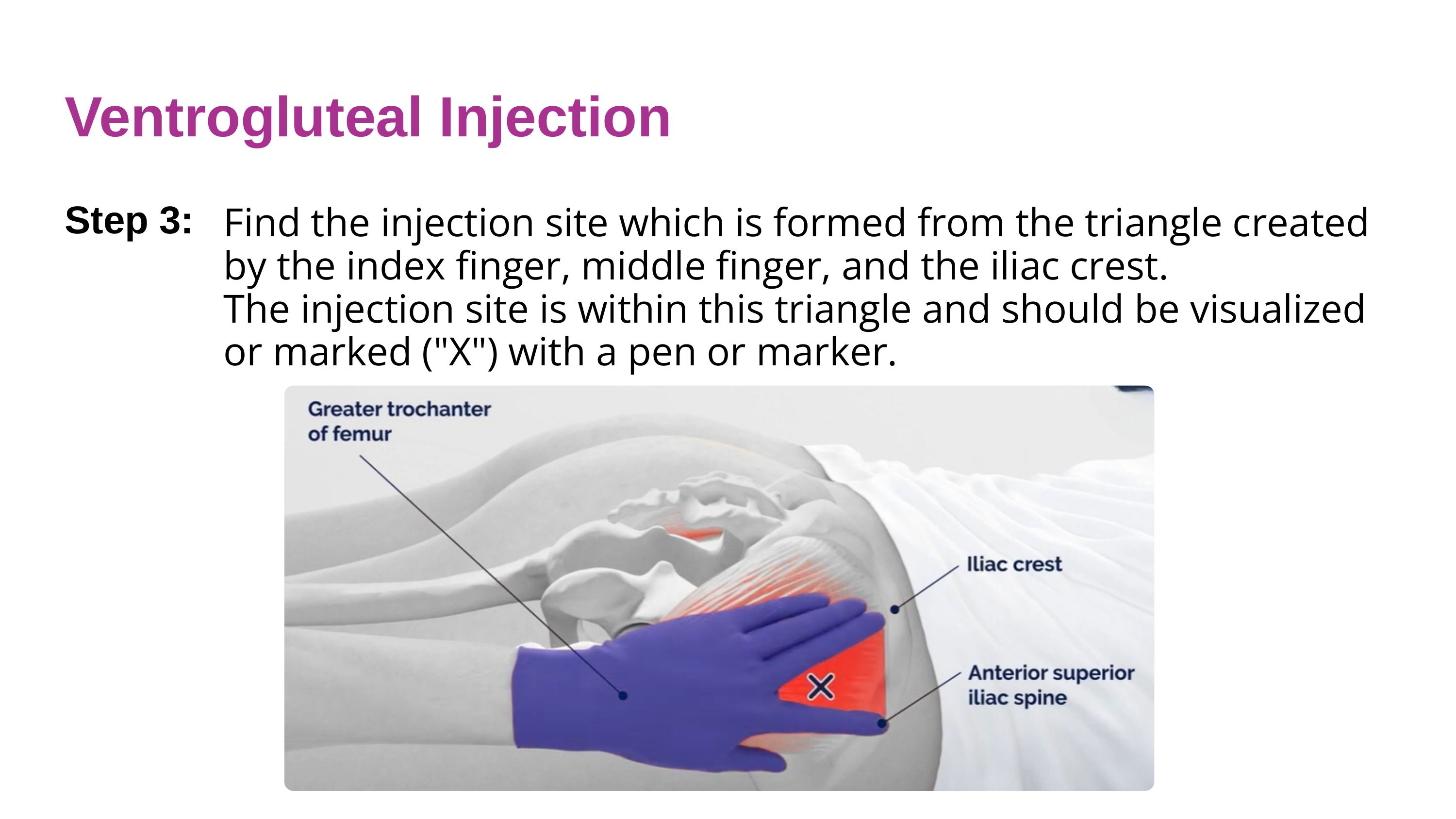

Ventrogluteal Injection
Step 3:
Find the injection site which is formed from the triangle created by the index finger, middle finger, and the iliac crest.
The injection site is within this triangle and should be visualized or marked ("X") with a pen or marker.